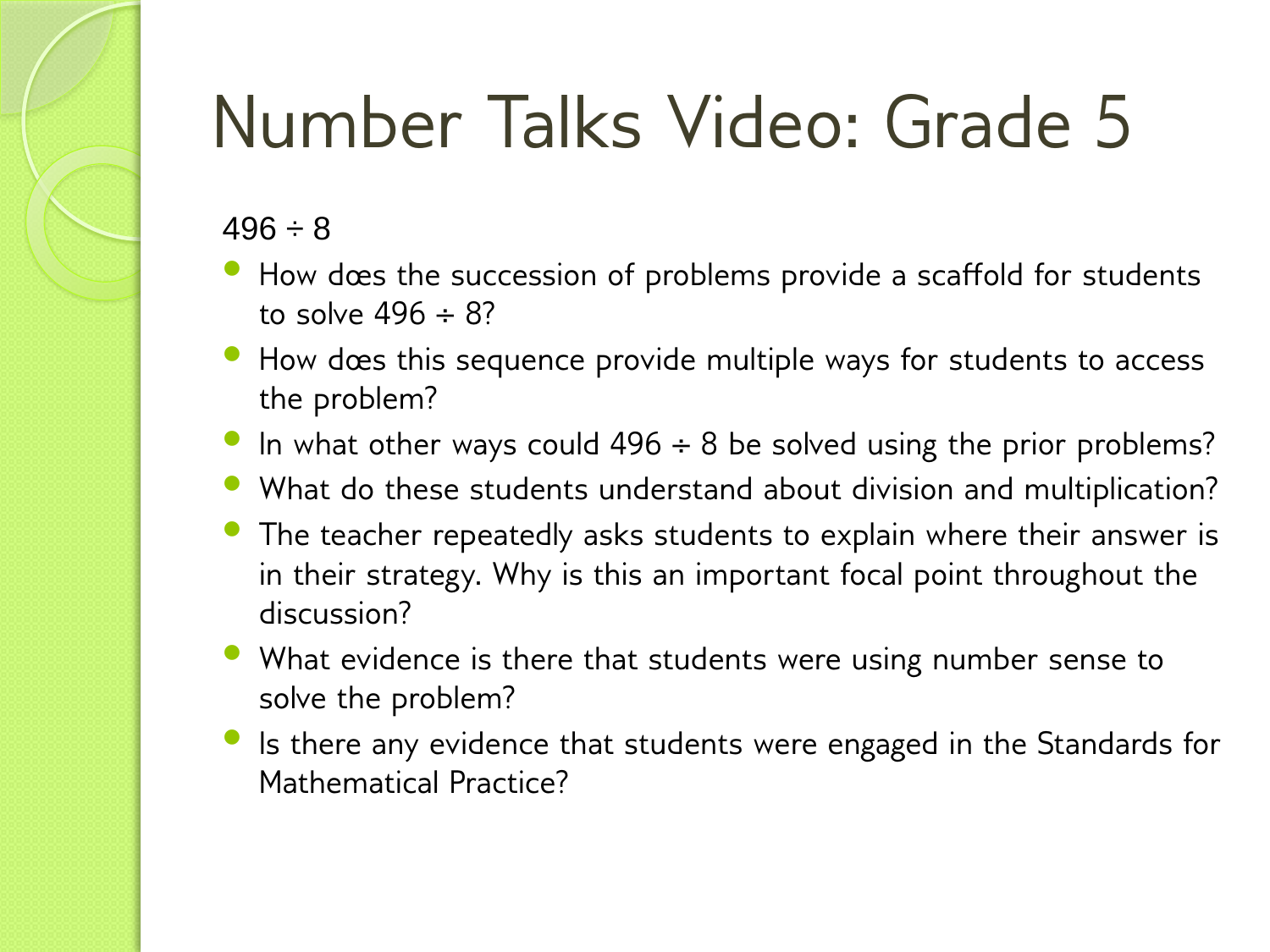

# Number Talks Video: Grade 5
496 ÷ 8
How does the succession of problems provide a scaffold for students to solve 496 ÷ 8?
How does this sequence provide multiple ways for students to access the problem?
In what other ways could 496 ÷ 8 be solved using the prior problems?
What do these students understand about division and multiplication?
The teacher repeatedly asks students to explain where their answer is in their strategy. Why is this an important focal point throughout the discussion?
What evidence is there that students were using number sense to solve the problem?
Is there any evidence that students were engaged in the Standards for Mathematical Practice?